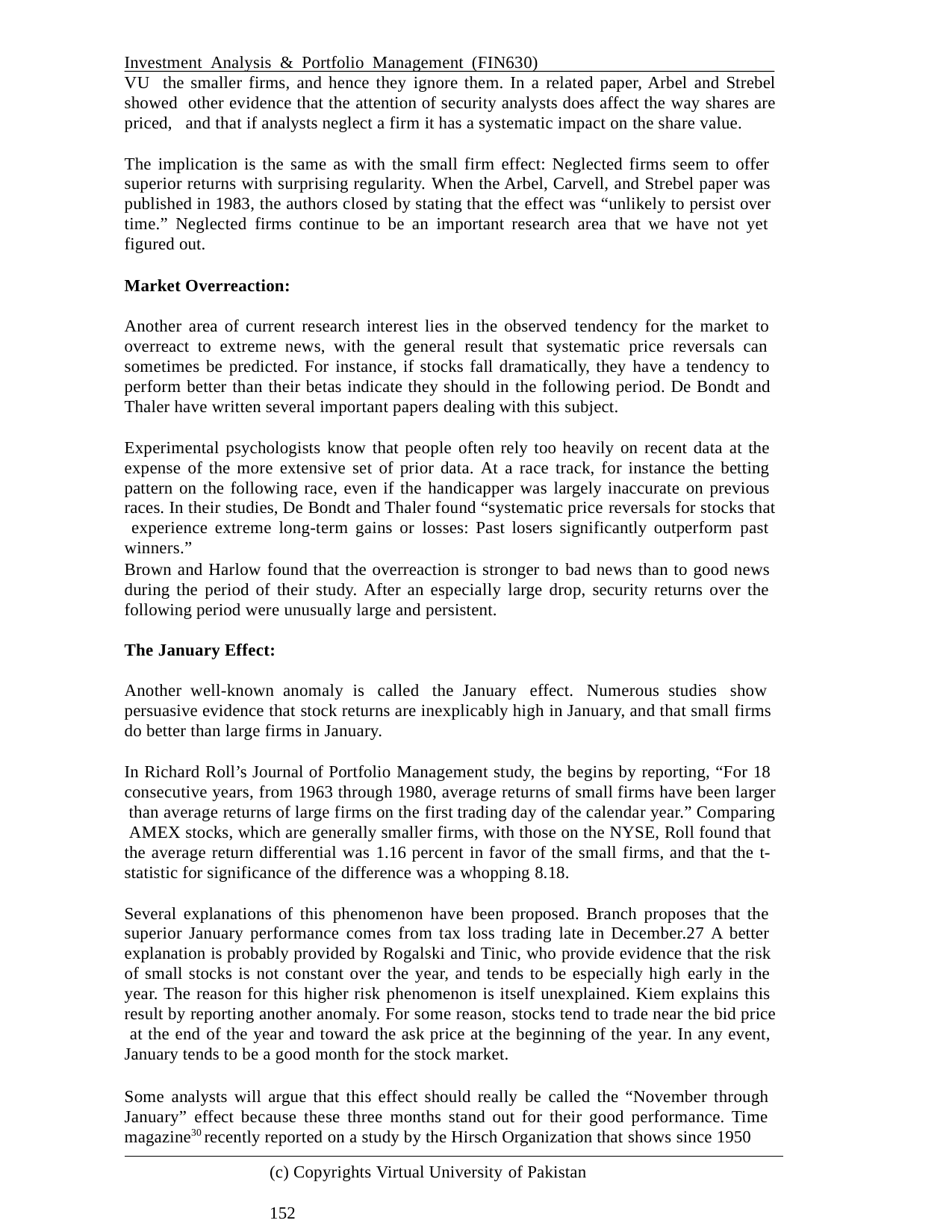

Investment Analysis & Portfolio Management (FIN630)	VU  the smaller firms, and hence they ignore them. In a related paper, Arbel and Strebel showed  other evidence that the attention of security analysts does affect the way shares are priced,  and that if analysts neglect a firm it has a systematic impact on the share value.

The implication is the same as with the small firm effect: Neglected firms seem to offer  superior returns with surprising regularity. When the Arbel, Carvell, and Strebel paper was  published in 1983, the authors closed by stating that the effect was “unlikely to persist over  time.” Neglected firms continue to be an important research area that we have not yet  figured out.

Market Overreaction:

Another area of current research interest lies in the observed tendency for the market to  overreact to extreme news, with the general result that systematic price reversals can  sometimes be predicted. For instance, if stocks fall dramatically, they have a tendency to  perform better than their betas indicate they should in the following period. De Bondt and  Thaler have written several important papers dealing with this subject.

Experimental psychologists know that people often rely too heavily on recent data at the  expense of the more extensive set of prior data. At a race track, for instance the betting  pattern on the following race, even if the handicapper was largely inaccurate on previous  races. In their studies, De Bondt and Thaler found “systematic price reversals for stocks that  experience extreme long-term gains or losses: Past losers significantly outperform past  winners.”
Brown and Harlow found that the overreaction is stronger to bad news than to good news  during the period of their study. After an especially large drop, security returns over the  following period were unusually large and persistent.

The January Effect:

Another well-known anomaly is called the January effect. Numerous studies show  persuasive evidence that stock returns are inexplicably high in January, and that small firms  do better than large firms in January.

In Richard Roll’s Journal of Portfolio Management study, the begins by reporting, “For 18  consecutive years, from 1963 through 1980, average returns of small firms have been larger  than average returns of large firms on the first trading day of the calendar year.” Comparing  AMEX stocks, which are generally smaller firms, with those on the NYSE, Roll found that  the average return differential was 1.16 percent in favor of the small firms, and that the t-  statistic for significance of the difference was a whopping 8.18.

Several explanations of this phenomenon have been proposed. Branch proposes that the  superior January performance comes from tax loss trading late in December.27 A better  explanation is probably provided by Rogalski and Tinic, who provide evidence that the risk  of small stocks is not constant over the year, and tends to be especially high early in the  year. The reason for this higher risk phenomenon is itself unexplained. Kiem explains this  result by reporting another anomaly. For some reason, stocks tend to trade near the bid price  at the end of the year and toward the ask price at the beginning of the year. In any event,  January tends to be a good month for the stock market.

Some analysts will argue that this effect should really be called the “November through  January” effect because these three months stand out for their good performance. Time  magazine30 recently reported on a study by the Hirsch Organization that shows since 1950
(c) Copyrights Virtual University of Pakistan	152